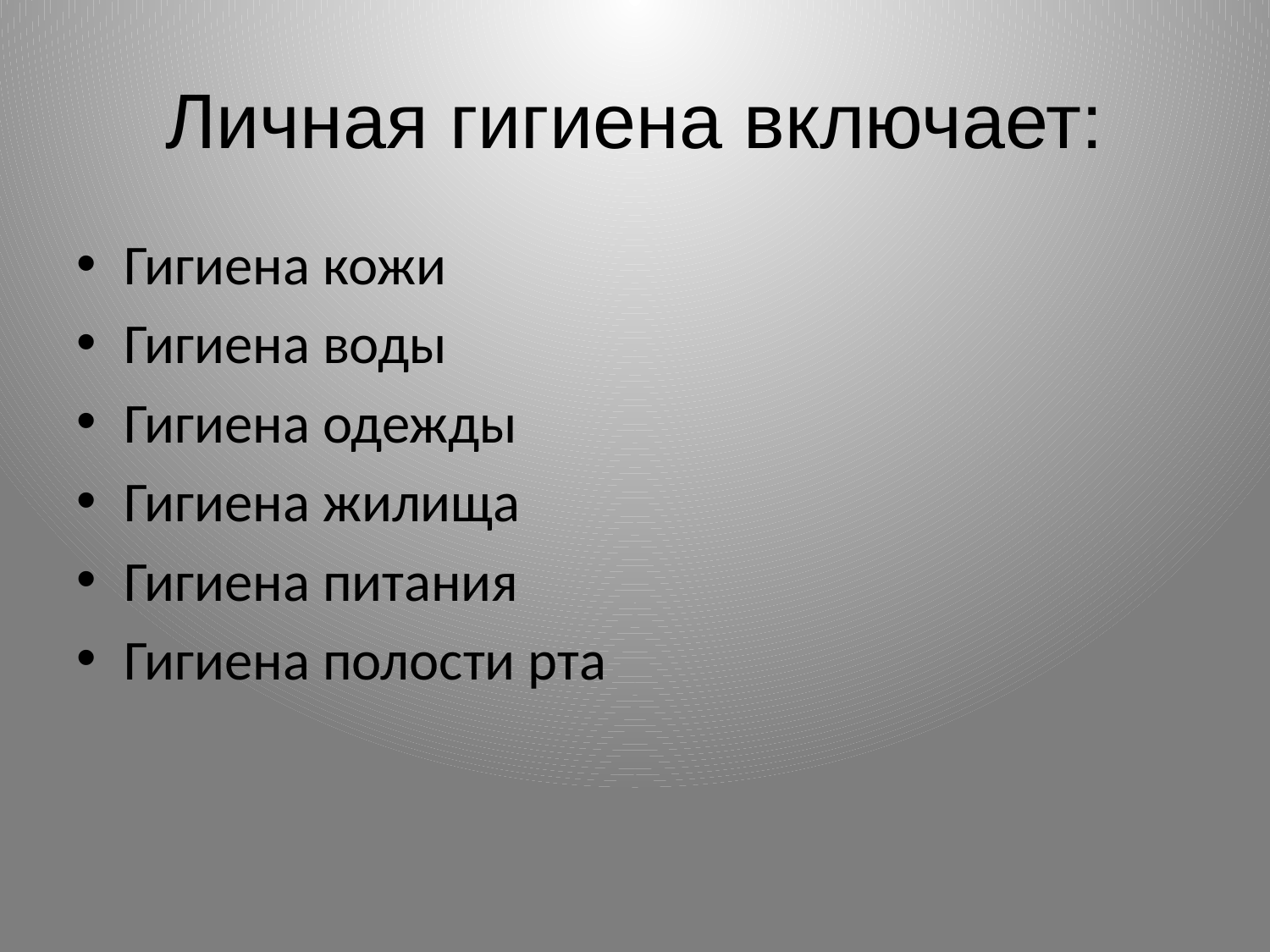

# Личная гигиена включает:
Гигиена кожи
Гигиена воды
Гигиена одежды
Гигиена жилища
Гигиена питания
Гигиена полости рта